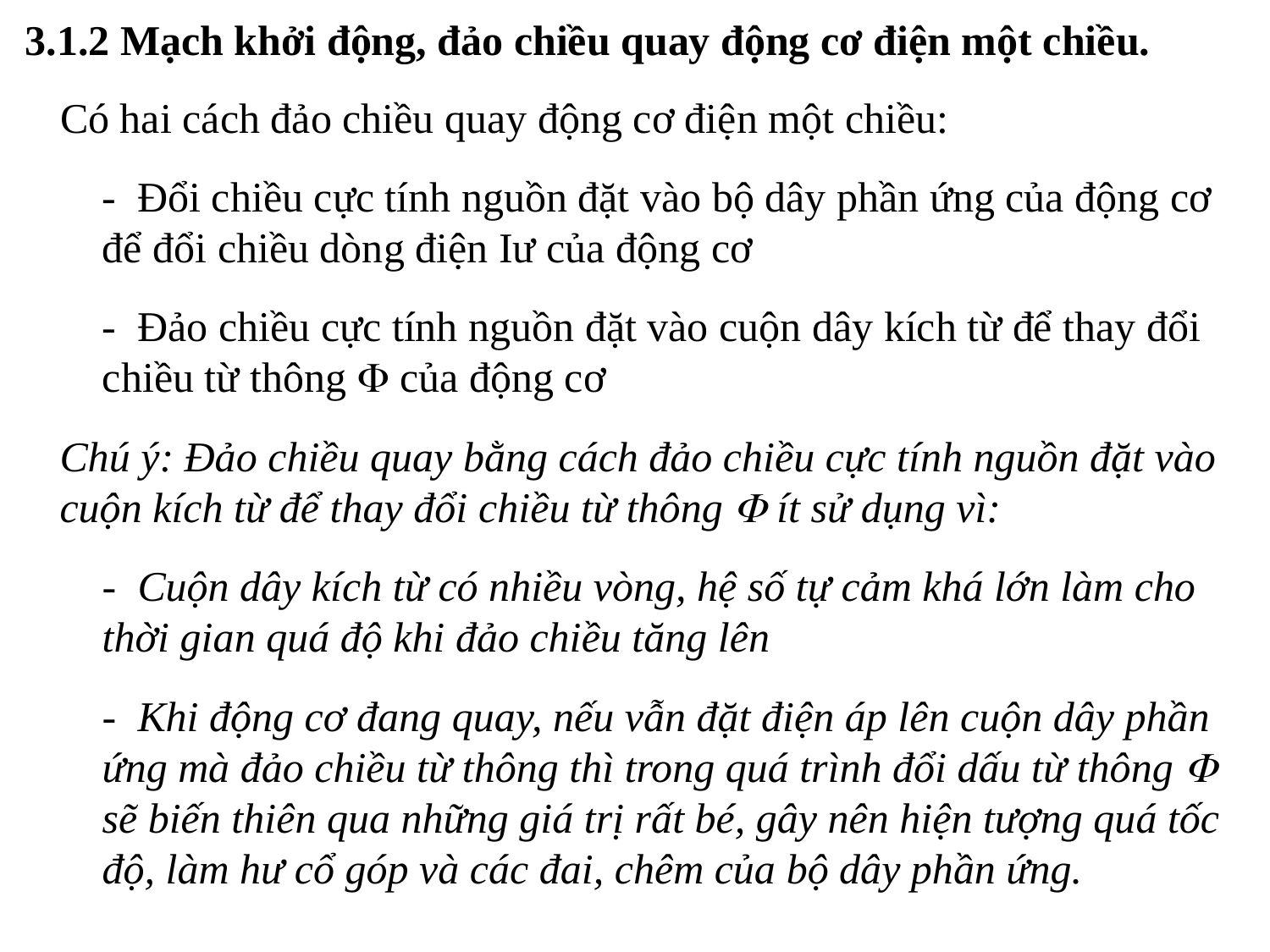

3.1.2 Mạch khởi động, đảo chiều quay động cơ điện một chiều.
Có hai cách đảo chiều quay động cơ điện một chiều:
-  Đổi chiều cực tính nguồn đặt vào bộ dây phần ứng của động cơ để đổi chiều dòng điện Iư của động cơ
-  Đảo chiều cực tính nguồn đặt vào cuộn dây kích từ để thay đổi chiều từ thông Φ của động cơ
Chú ý: Đảo chiều quay bằng cách đảo chiều cực tính nguồn đặt vào cuộn kích từ để thay đổi chiều từ thông Φ ít sử dụng vì:
-  Cuộn dây kích từ có nhiều vòng, hệ số tự cảm khá lớn làm cho thời gian quá độ khi đảo chiều tăng lên
-  Khi động cơ đang quay, nếu vẫn đặt điện áp lên cuộn dây phần ứng mà đảo chiều từ thông thì trong quá trình đổi dấu từ thông Φ sẽ biến thiên qua những giá trị rất bé, gây nên hiện tượng quá tốc độ, làm hư cổ góp và các đai, chêm của bộ dây phần ứng.